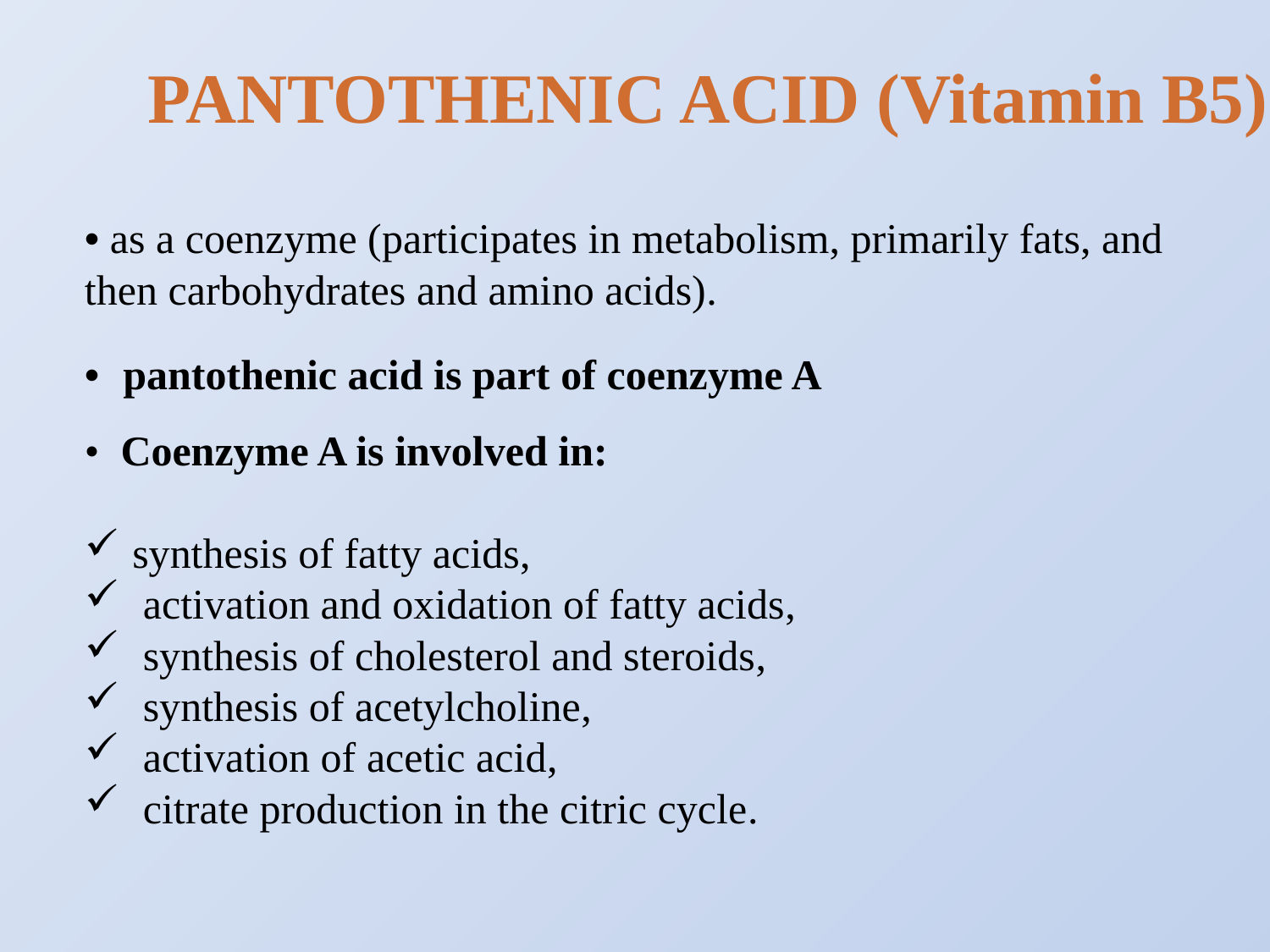

PANTOTHENIC ACID (Vitamin B5)

• as a coenzyme (participates in metabolism, primarily fats, and then carbohydrates and amino acids).
•  pantothenic acid is part of coenzyme A

•  Coenzyme A is involved in:

synthesis of fatty acids,
 activation and oxidation of fatty acids,
 synthesis of cholesterol and steroids,
 synthesis of acetylcholine,
 activation of acetic acid,
 citrate production in the citric cycle.